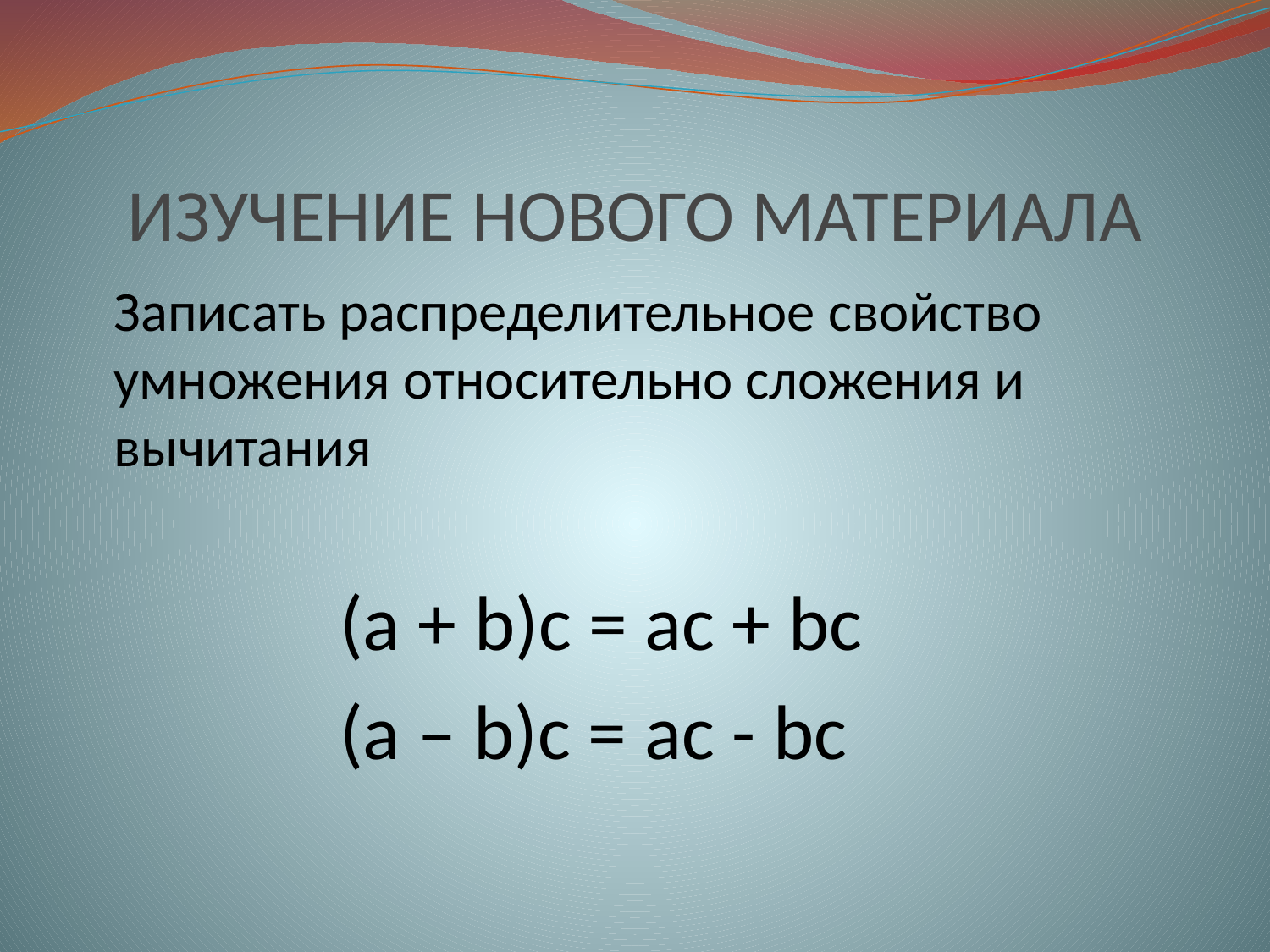

# ИЗУЧЕНИЕ НОВОГО МАТЕРИАЛА
   Записать распределительное свойство умножения относительно сложения и вычитания

               (а + b)c = ac + bc
               (a – b)c = ac - bc